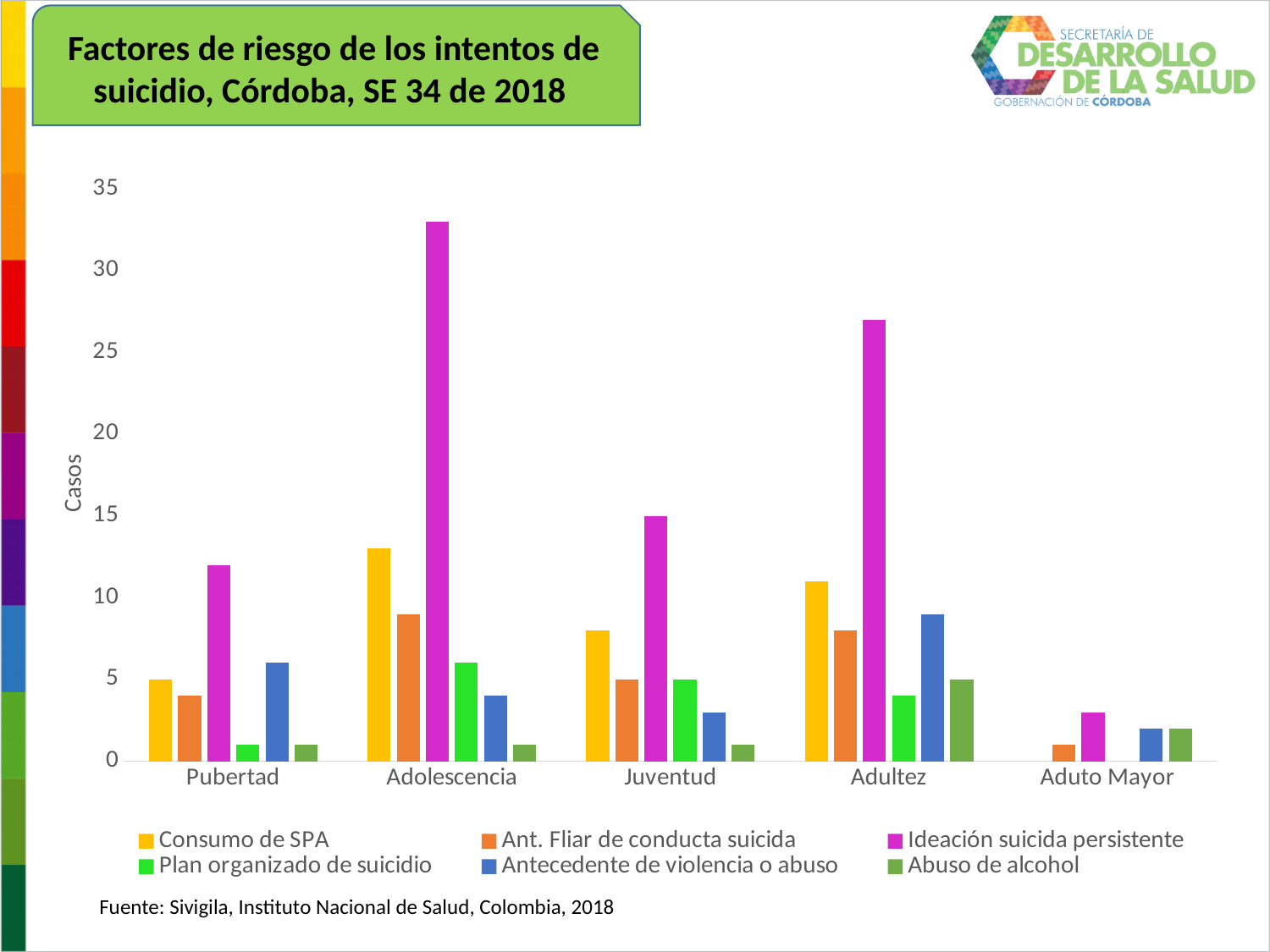

Factores de riesgo de los intentos de suicidio, Córdoba, SE 34 de 2018

### Chart

| Category | Consumo de SPA | Ant. Fliar de conducta suicida | Ideación suicida persistente | Plan organizado de suicidio | Antecedente de violencia o abuso | Abuso de alcohol |
|---|---|---|---|---|---|---|
| Pubertad | 5.0 | 4.0 | 12.0 | 1.0 | 6.0 | 1.0 |
| Adolescencia | 13.0 | 9.0 | 33.0 | 6.0 | 4.0 | 1.0 |
| Juventud | 8.0 | 5.0 | 15.0 | 5.0 | 3.0 | 1.0 |
| Adultez | 11.0 | 8.0 | 27.0 | 4.0 | 9.0 | 5.0 |
| Aduto Mayor | 0.0 | 1.0 | 3.0 | 0.0 | 2.0 | 2.0 |
Fuente: Sivigila, Instituto Nacional de Salud, Colombia, 2018